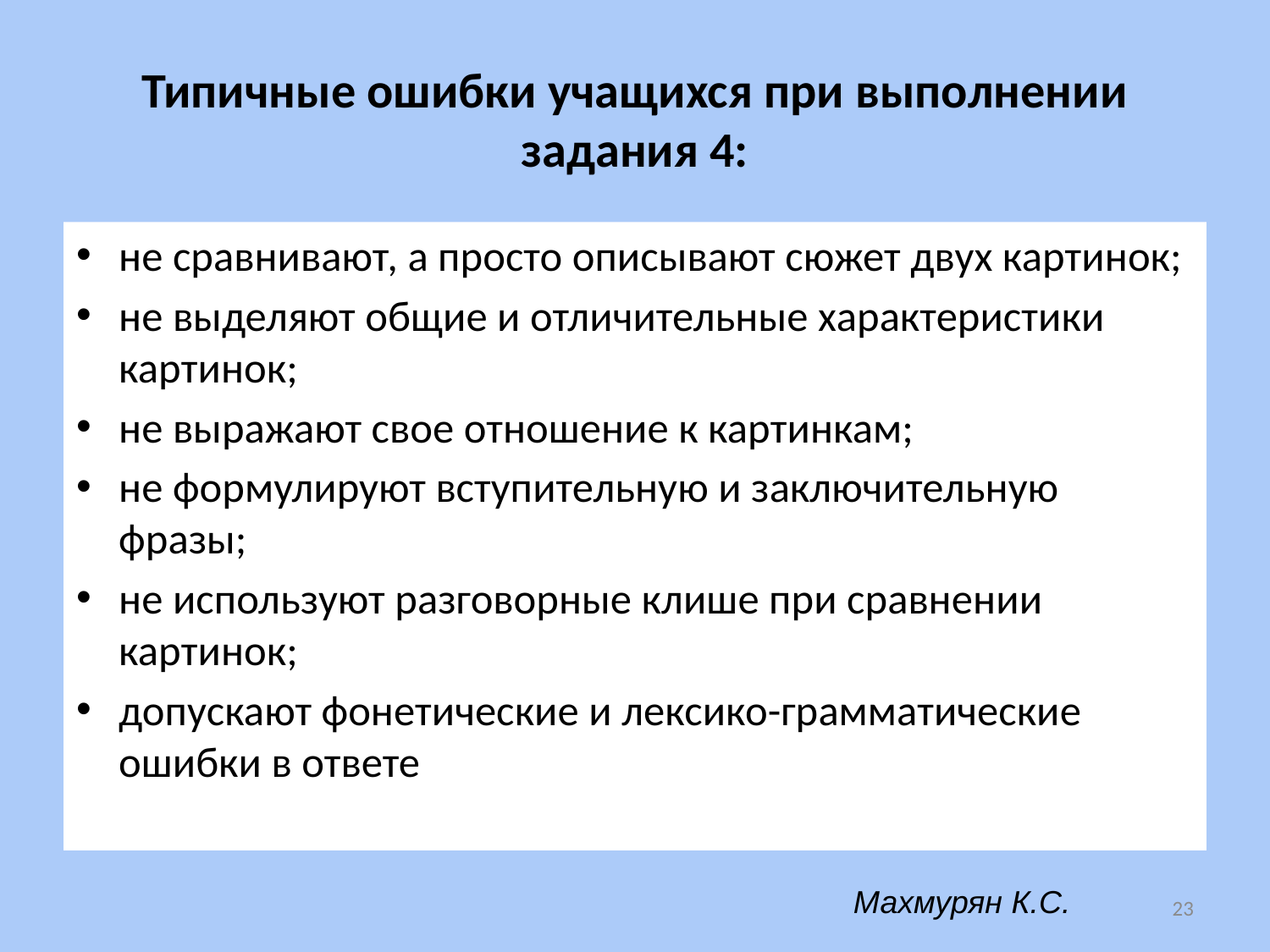

# Типичные ошибки учащихся при выполнении задания 4:
не сравнивают, а просто описывают сюжет двух картинок;
не выделяют общие и отличительные характеристики картинок;
не выражают свое отношение к картинкам;
не формулируют вступительную и заключительную фразы;
не используют разговорные клише при сравнении картинок;
допускают фонетические и лексико-грамматические ошибки в ответе

Махмурян К.С.
23